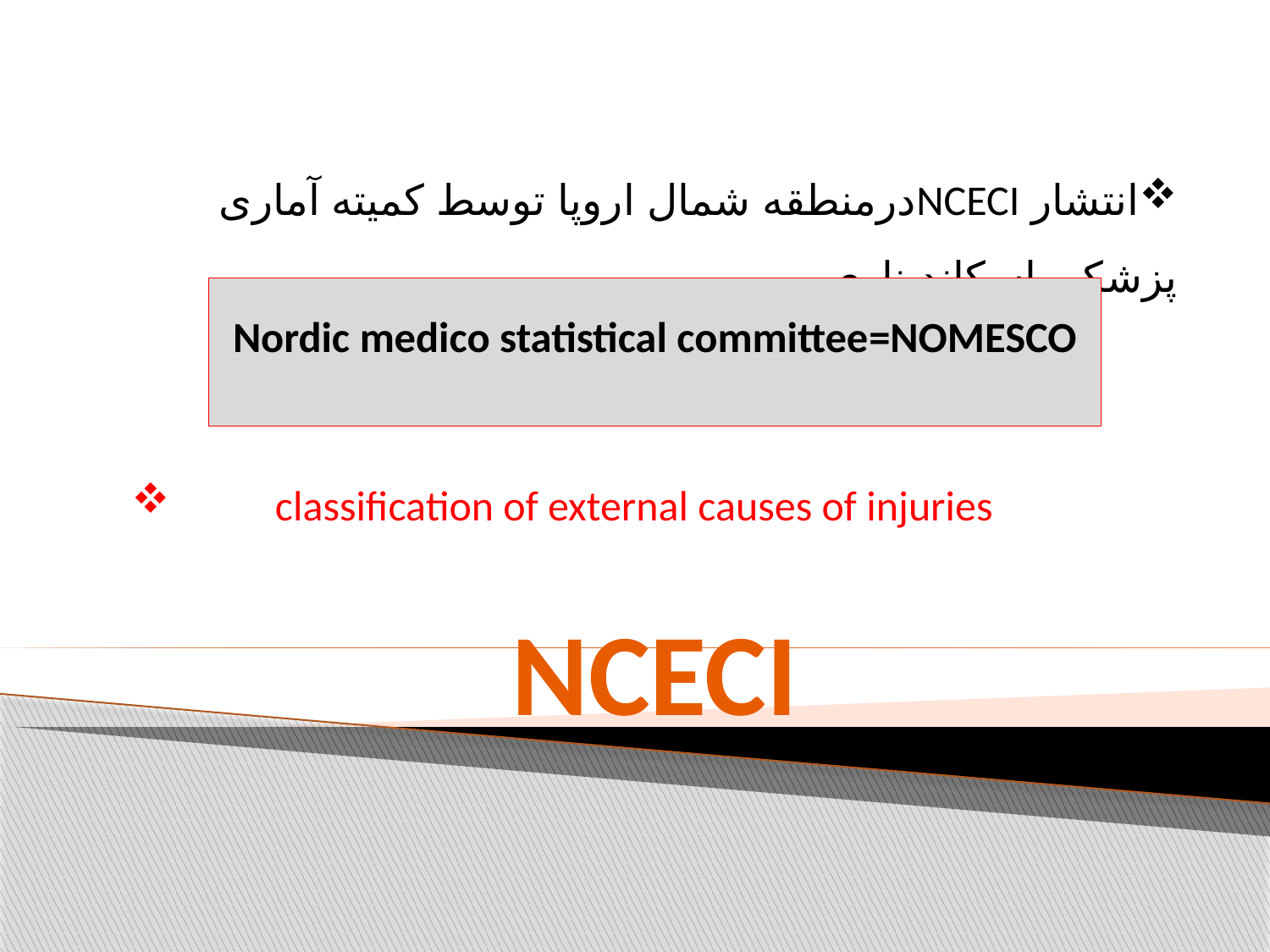

انتشار NCECIدرمنطقه شمال اروپا توسط کمیته آماری پزشکی اسکاندیناوی

           classification of external causes of injuries
NCECI
Nordic medico statistical committee=NOMESCO